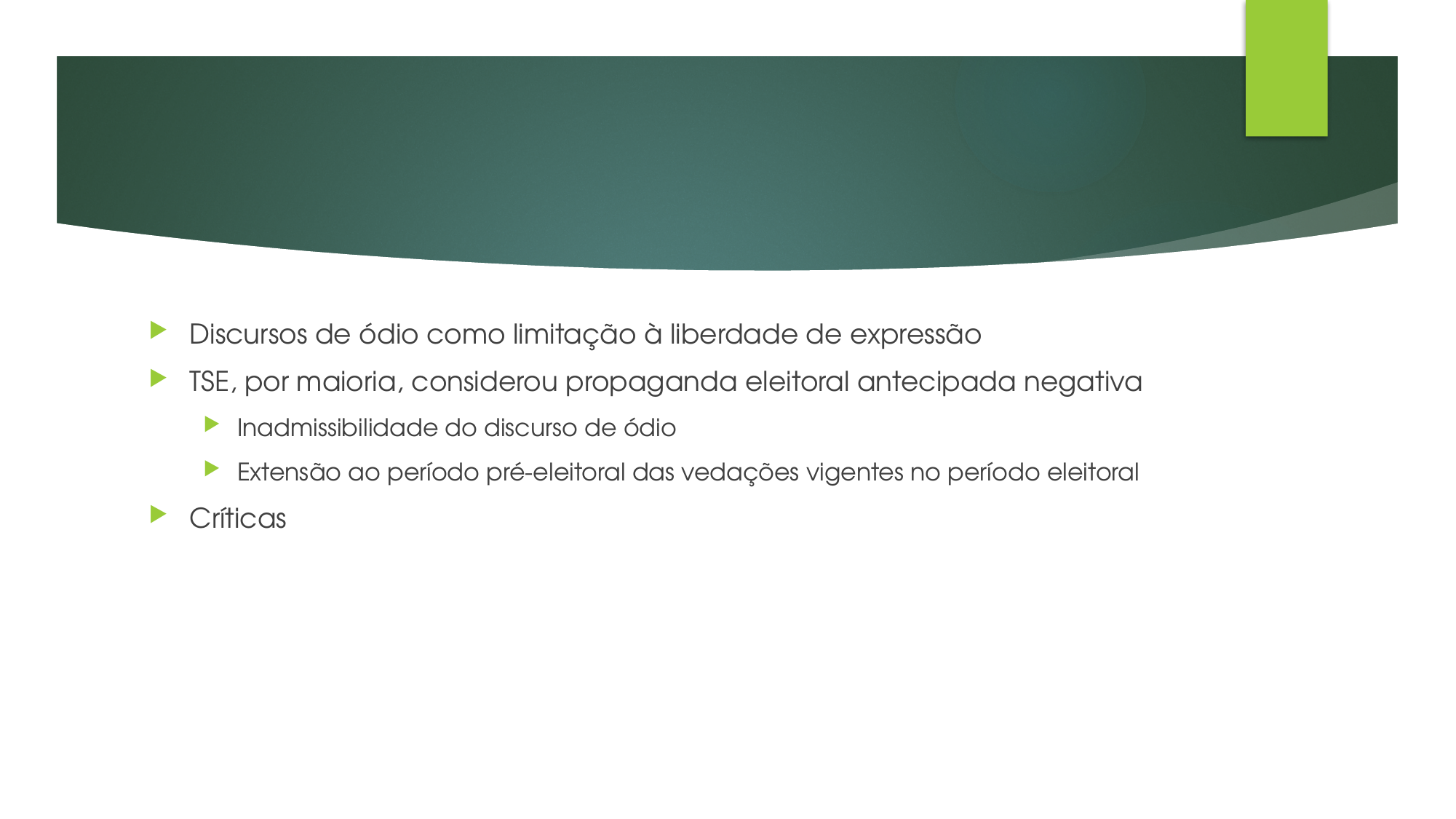

#
Discursos de ódio como limitação à liberdade de expressão
TSE, por maioria, considerou propaganda eleitoral antecipada negativa
Inadmissibilidade do discurso de ódio
Extensão ao período pré-eleitoral das vedações vigentes no período eleitoral
Críticas